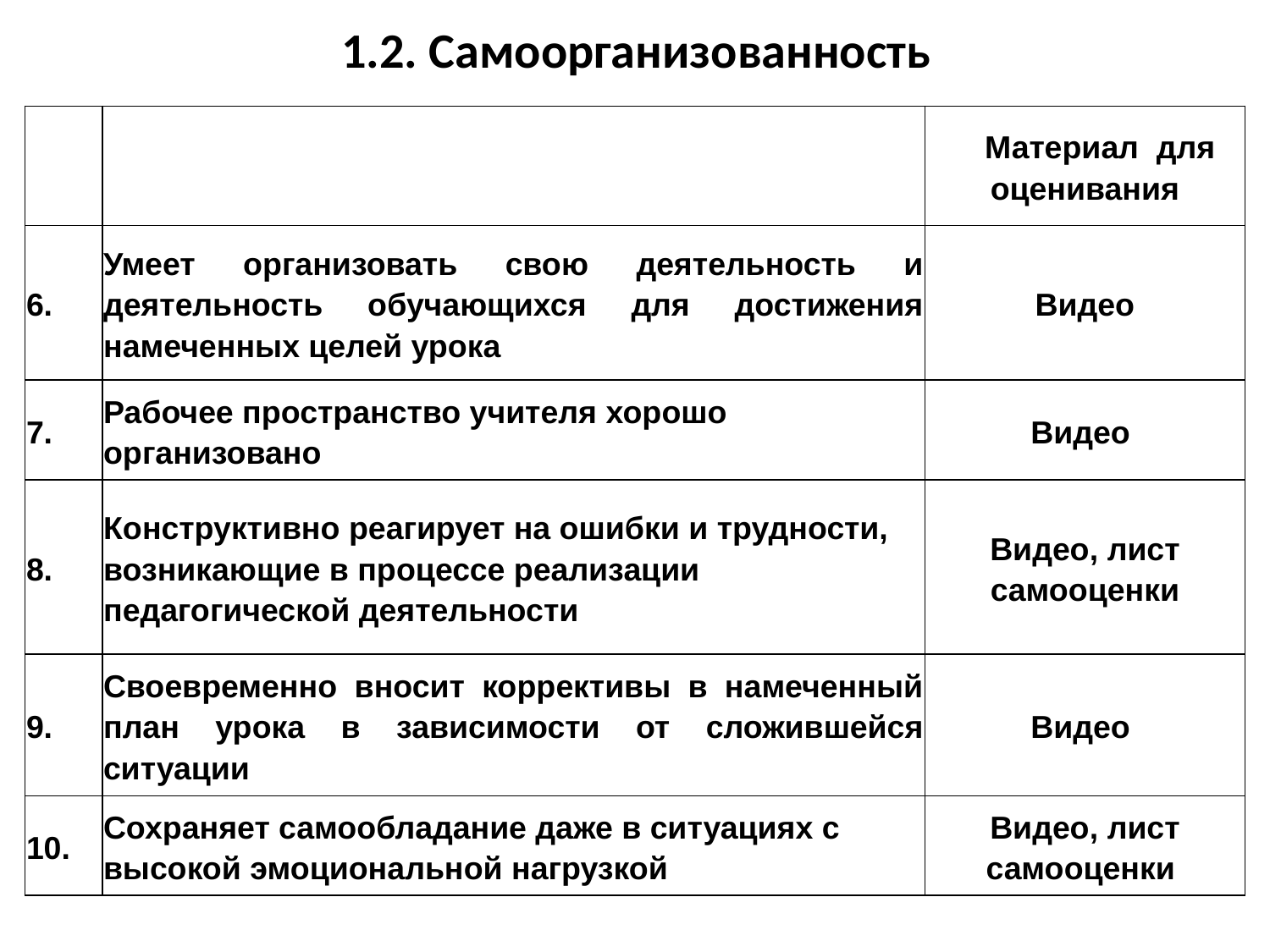

1.2. Самоорганизованность
|  |  | Материал для оценивания |
| --- | --- | --- |
| 6. | Умеет организовать свою деятельность и деятельность обучающихся для достижения намеченных целей урока | Видео |
| 7. | Рабочее пространство учителя хорошо организовано | Видео |
| 8. | Конструктивно реагирует на ошибки и трудности, возникающие в процессе реализации педагогической деятельности | Видео, лист самооценки |
| 9. | Своевременно вносит коррективы в намеченный план урока в зависимости от сложившейся ситуации | Видео |
| 10. | Сохраняет самообладание даже в ситуациях с высокой эмоциональной нагрузкой | Видео, лист самооценки |